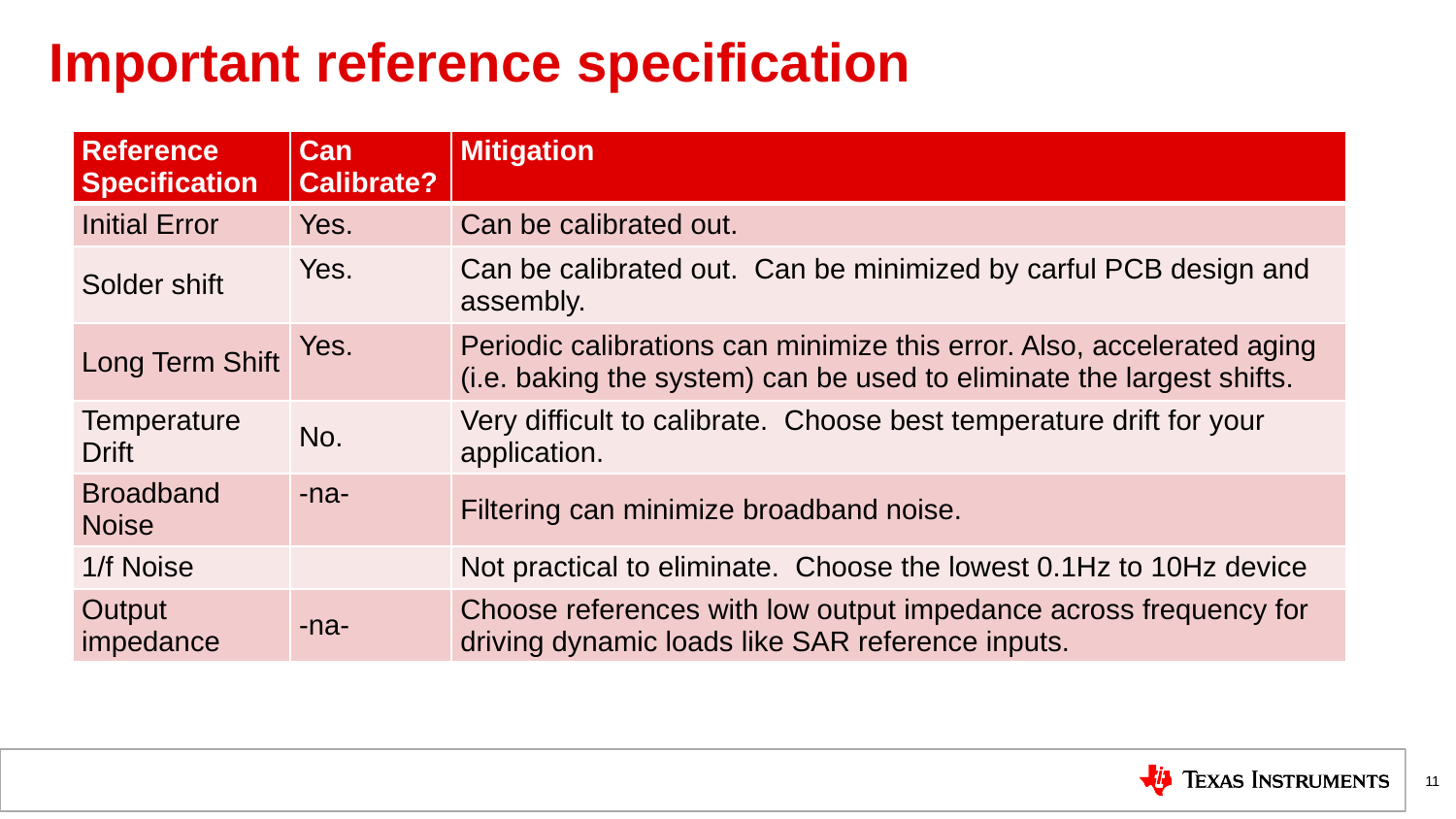

# Important reference specification
| Reference Specification | Can Calibrate? | Mitigation |
| --- | --- | --- |
| Initial Error | Yes. | Can be calibrated out. |
| Solder shift | Yes. | Can be calibrated out. Can be minimized by carful PCB design and assembly. |
| Long Term Shift | Yes. | Periodic calibrations can minimize this error. Also, accelerated aging (i.e. baking the system) can be used to eliminate the largest shifts. |
| Temperature Drift | No. | Very difficult to calibrate. Choose best temperature drift for your application. |
| Broadband Noise | -na- | Filtering can minimize broadband noise. |
| 1/f Noise |  | Not practical to eliminate. Choose the lowest 0.1Hz to 10Hz device |
| Output impedance | -na- | Choose references with low output impedance across frequency for driving dynamic loads like SAR reference inputs. |
11